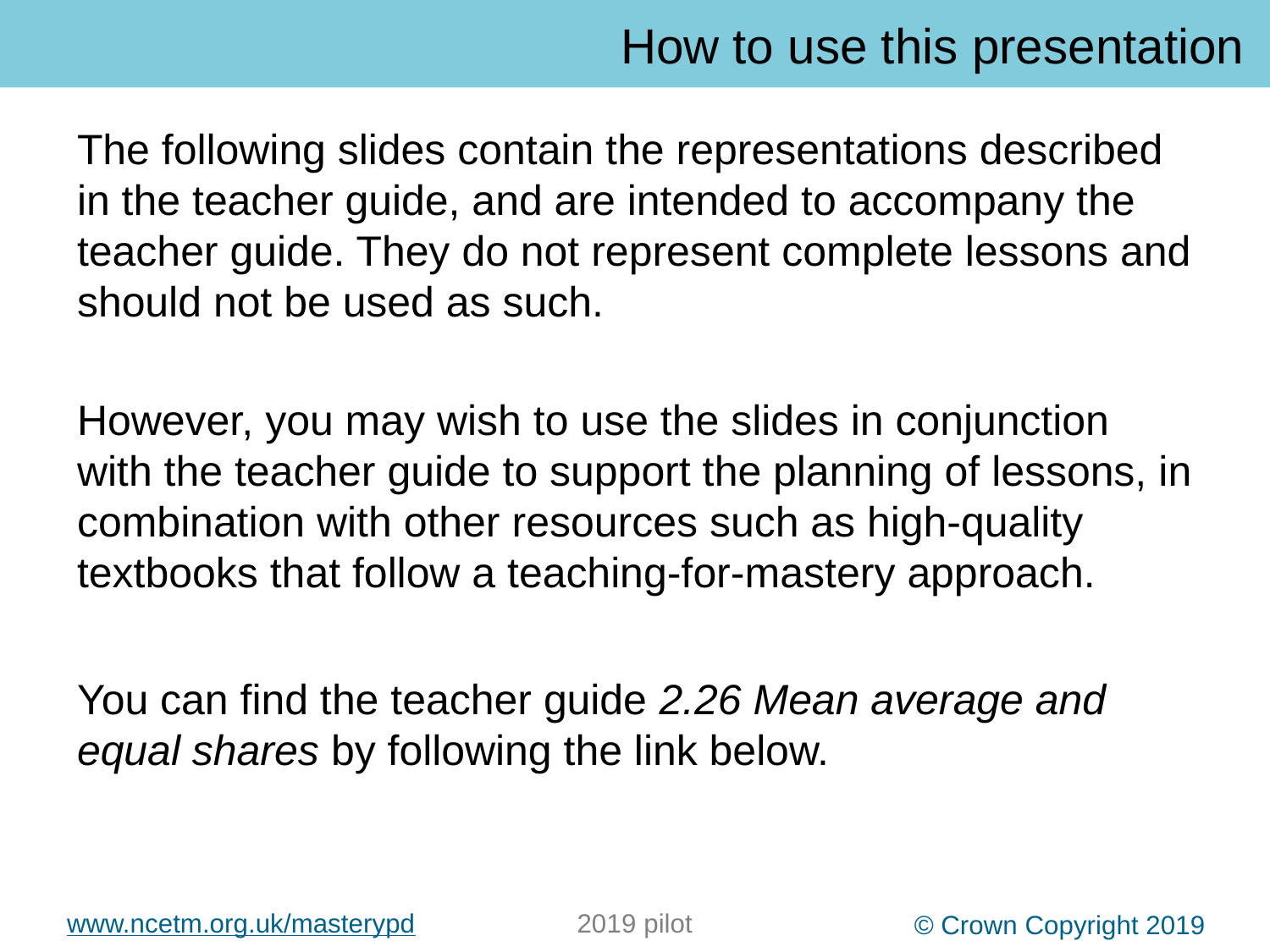

How to use this presentation
You can find the teacher guide 2.26 Mean average and equal shares by following the link below.